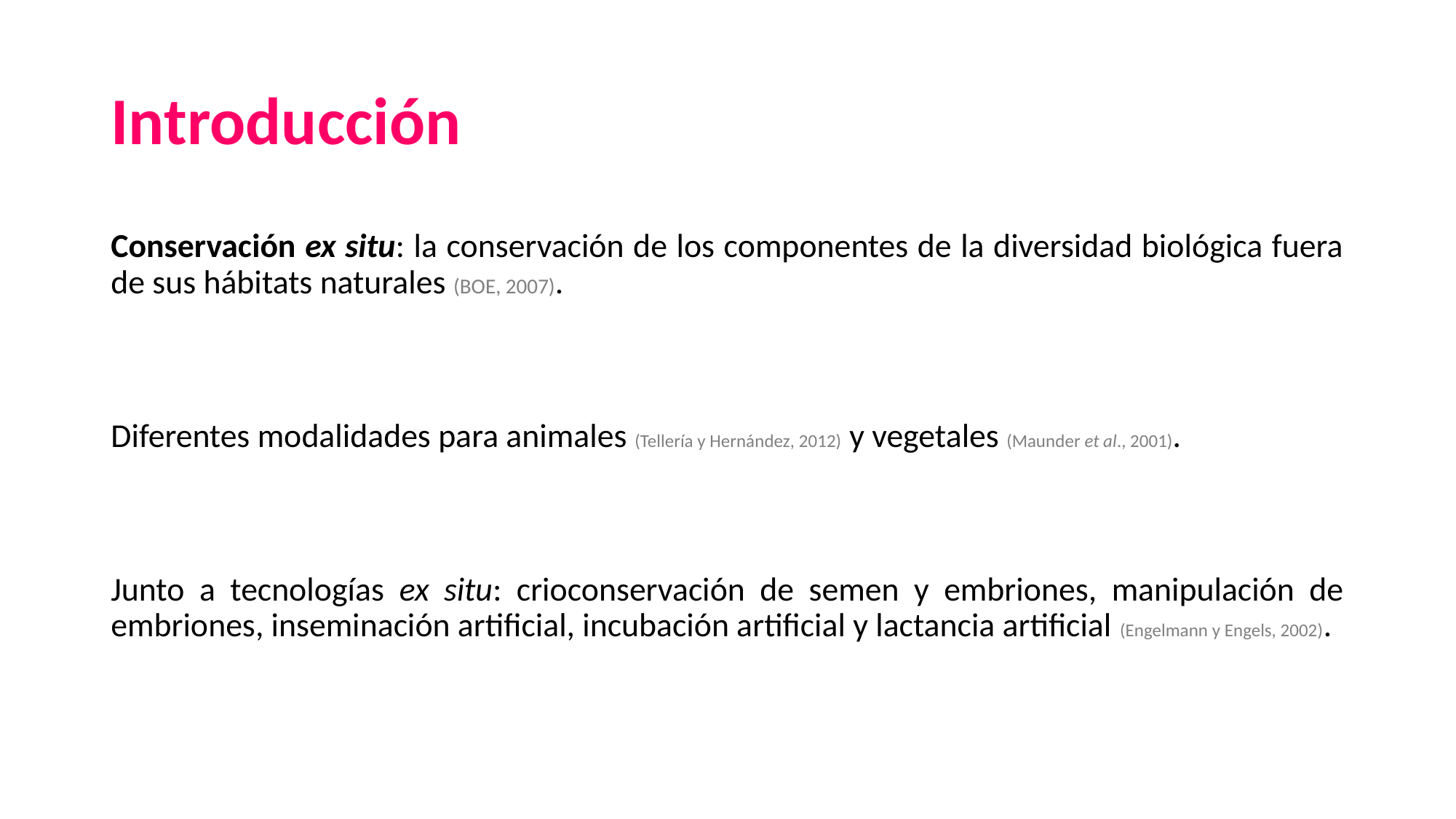

# Introducción
Conservación ex situ: la conservación de los componentes de la diversidad biológica fuera de sus hábitats naturales (BOE, 2007).

Diferentes modalidades para animales (Tellería y Hernández, 2012) y vegetales (Maunder et al., 2001).

Junto a tecnologías ex situ: crioconservación de semen y embriones, manipulación de embriones, inseminación artificial, incubación artificial y lactancia artificial (Engelmann y Engels, 2002).